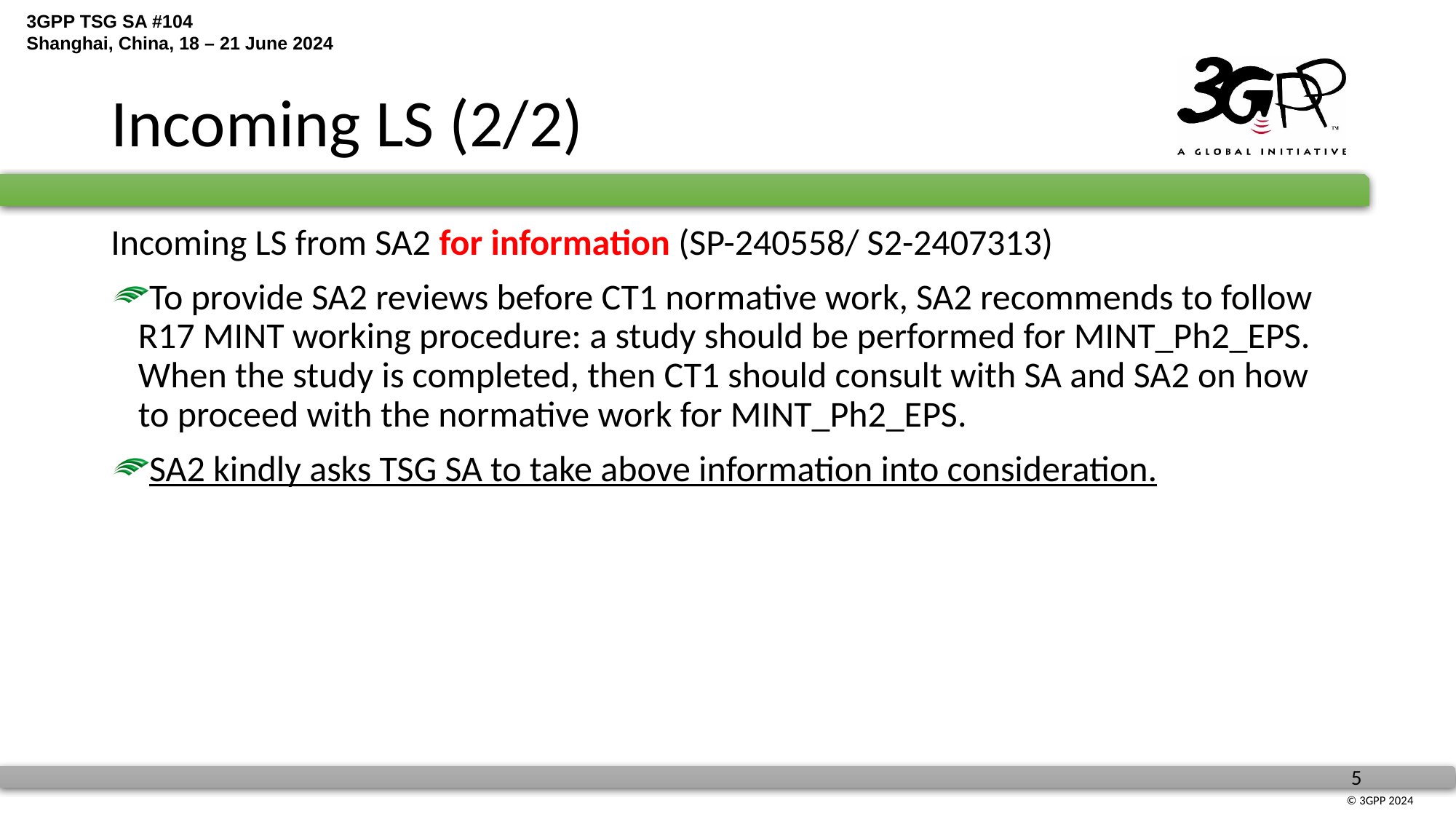

# Incoming LS (2/2)
Incoming LS from SA2 for information (SP-240558/ S2-2407313)
To provide SA2 reviews before CT1 normative work, SA2 recommends to follow R17 MINT working procedure: a study should be performed for MINT_Ph2_EPS. When the study is completed, then CT1 should consult with SA and SA2 on how to proceed with the normative work for MINT_Ph2_EPS.
SA2 kindly asks TSG SA to take above information into consideration.